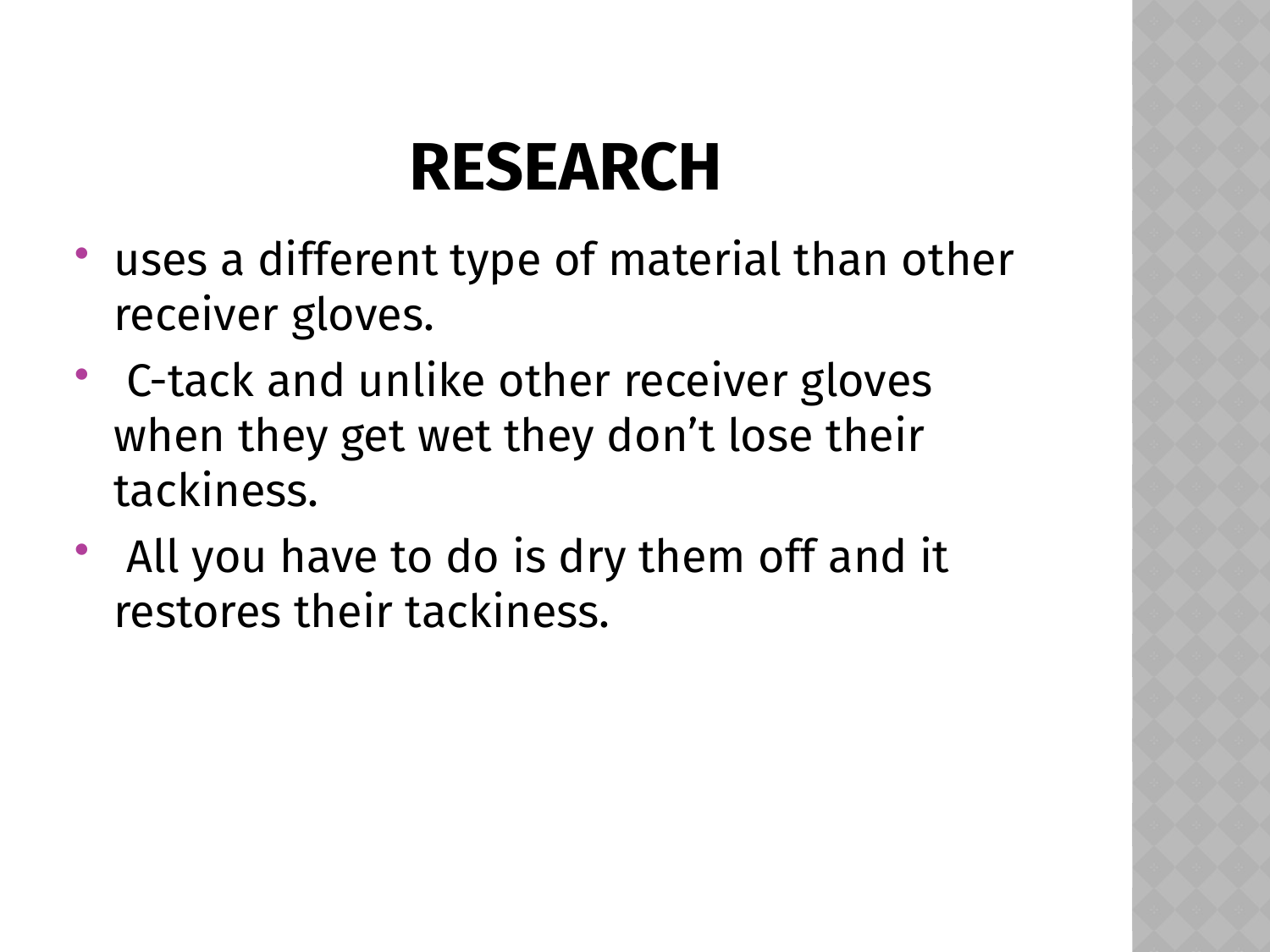

# Research
uses a different type of material than other receiver gloves.
 C-tack and unlike other receiver gloves when they get wet they don’t lose their tackiness.
 All you have to do is dry them off and it restores their tackiness.